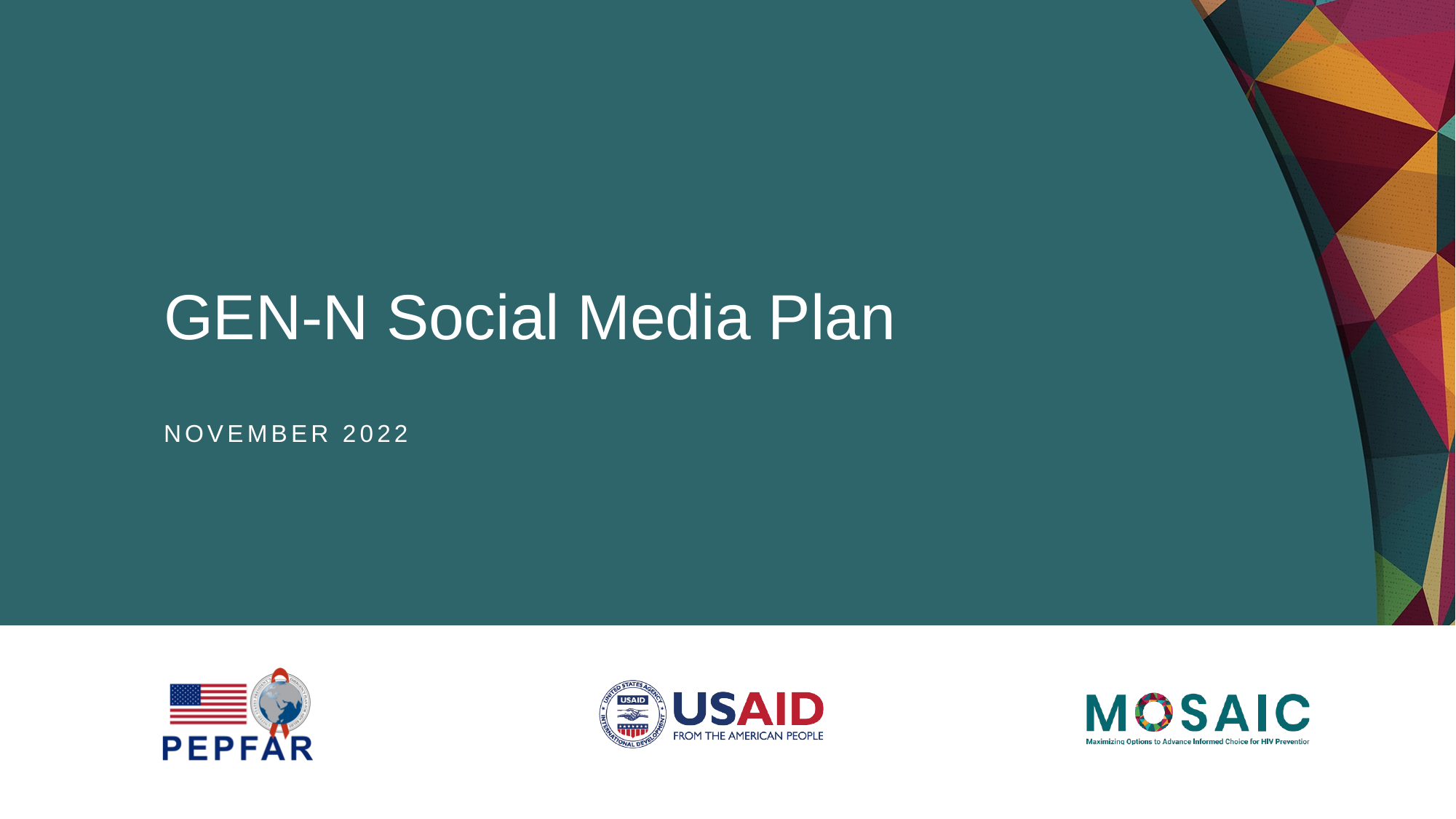

# GEN-N Social Media Plan
November 2022